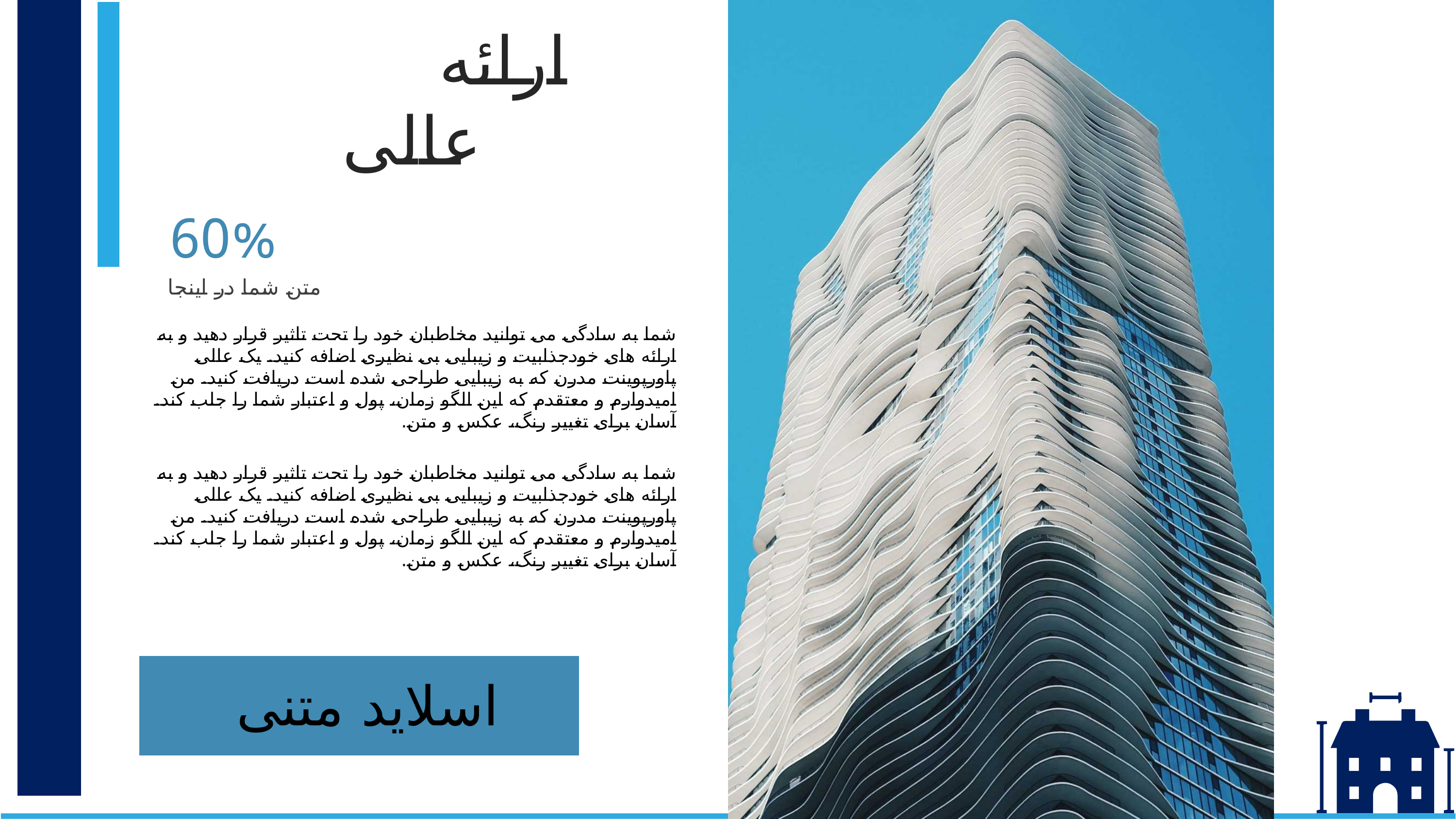

ارائه
عالی

60%
متن شما در اینجا
شما به سادگی می توانید مخاطبان خود را تحت تاثیر قرار دهید و به ارائه های خودجذابیت و زیبایی بی نظیری اضافه کنید. یک عالی پاورپوینت مدرن که به زیبایی طراحی شده است دریافت کنید. من امیدوارم و معتقدم که این الگو زمان، پول و اعتبار شما را جلب کند. آسان برای تغییر رنگ، عکس و متن.
شما به سادگی می توانید مخاطبان خود را تحت تاثیر قرار دهید و به ارائه های خودجذابیت و زیبایی بی نظیری اضافه کنید. یک عالی پاورپوینت مدرن که به زیبایی طراحی شده است دریافت کنید. من امیدوارم و معتقدم که این الگو زمان، پول و اعتبار شما را جلب کند. آسان برای تغییر رنگ، عکس و متن.

اسلاید متنی